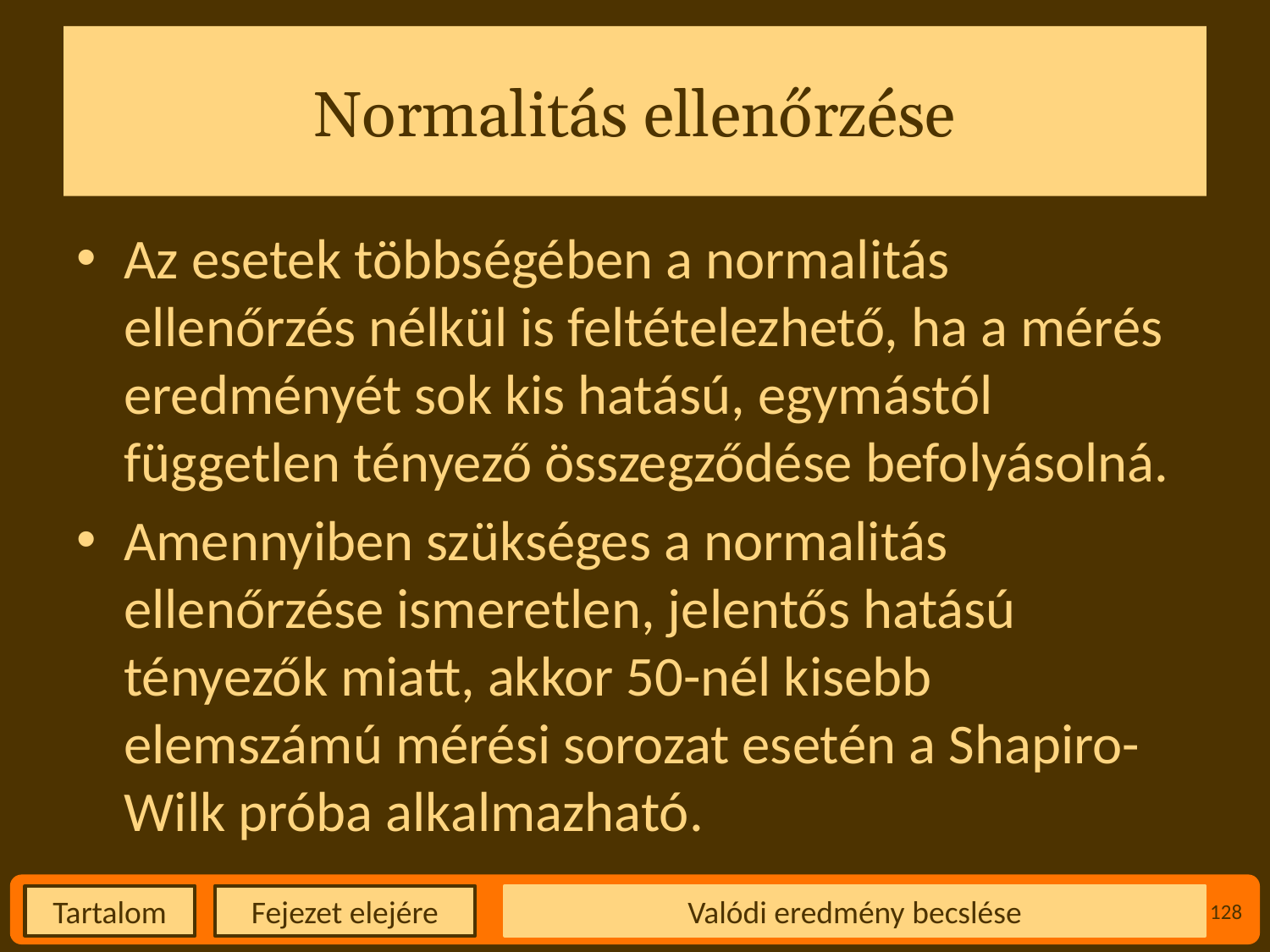

# Normalitás ellenőrzése
Az esetek többségében a normalitás ellenőrzés nélkül is feltételezhető, ha a mérés eredményét sok kis hatású, egymástól független tényező összegződése befolyásolná.
Amennyiben szükséges a normalitás ellenőrzése ismeretlen, jelentős hatású tényezők miatt, akkor 50-nél kisebb elemszámú mérési sorozat esetén a Shapiro-Wilk próba alkalmazható.
Valódi eredmény becslése
128
Fejezet elejére